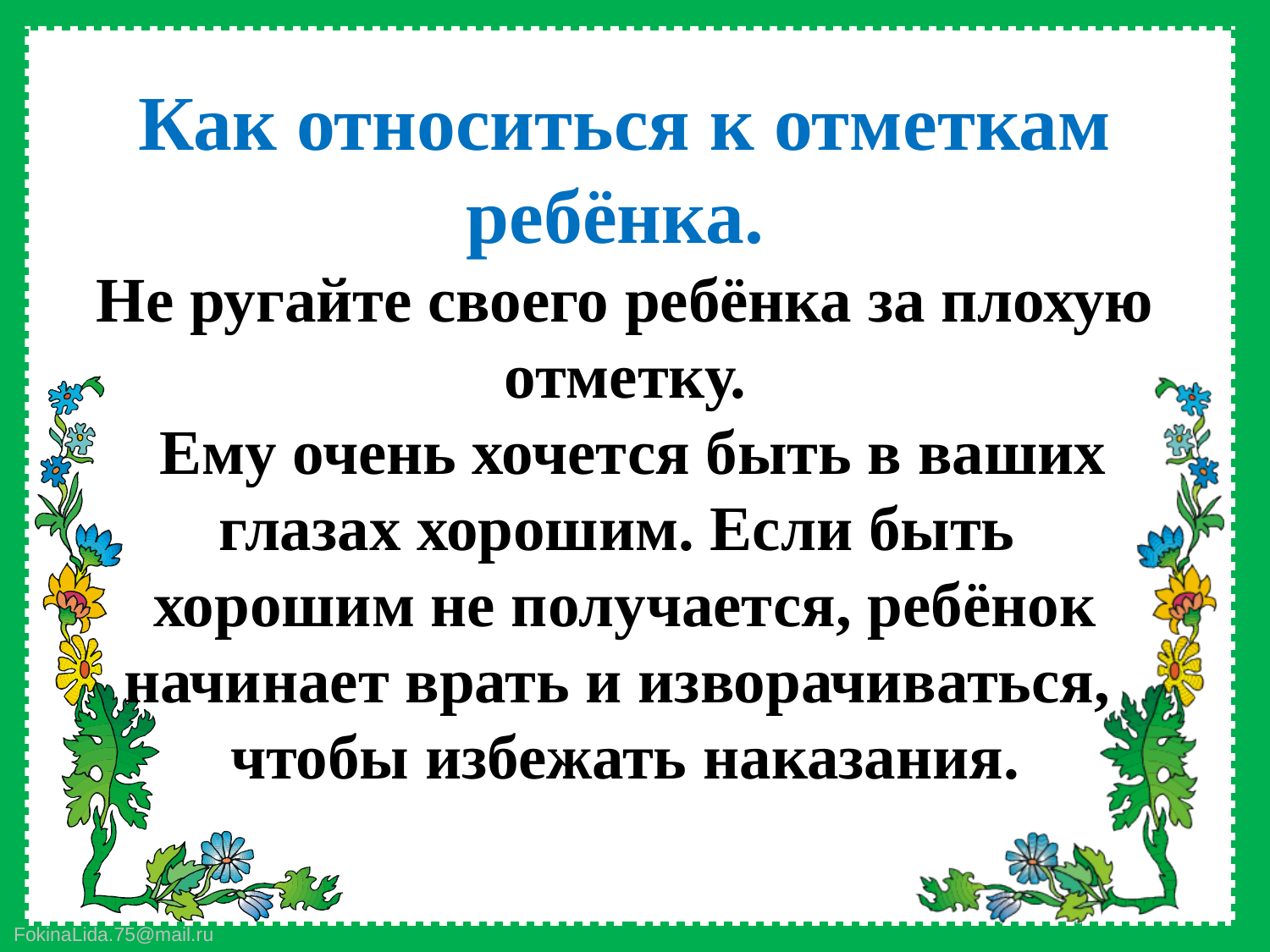

Как относиться к отметкам ребёнка.
Не ругайте своего ребёнка за плохую отметку.
 Ему очень хочется быть в ваших глазах хорошим. Если быть
хорошим не получается, ребёнок начинает врать и изворачиваться,
чтобы избежать наказания.